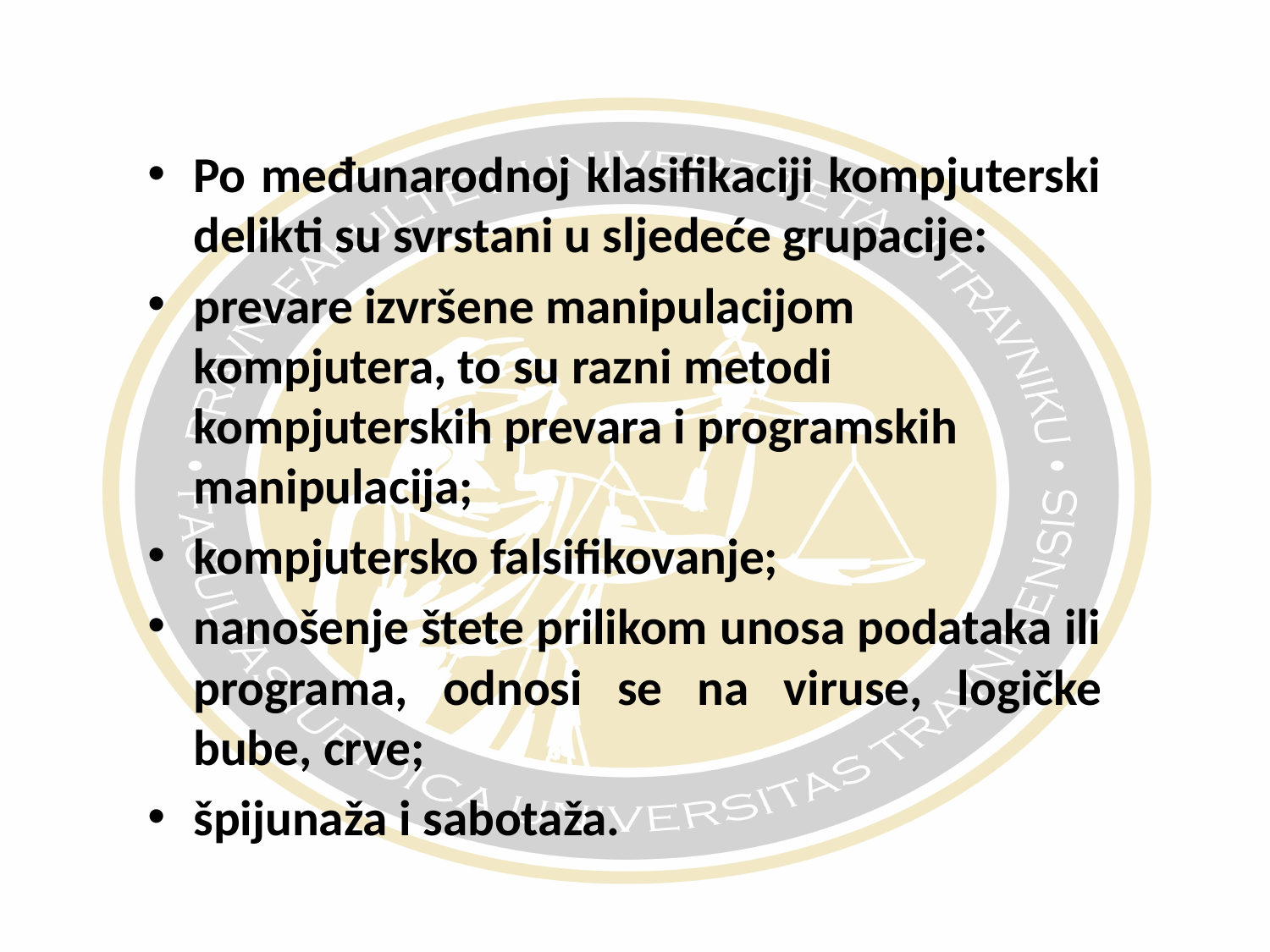

#
Po međunarodnoj klasifikaciji kompjuterski delikti su svrstani u sljedeće grupacije:
prevare izvršene manipulacijom kompjutera, to su razni metodi kompjuterskih prevara i programskih manipulacija;
kompjutersko falsifikovanje;
nanošenje štete prilikom unosa podataka ili programa, odnosi se na viruse, logičke bube, crve;
špijunaža i sabotaža.